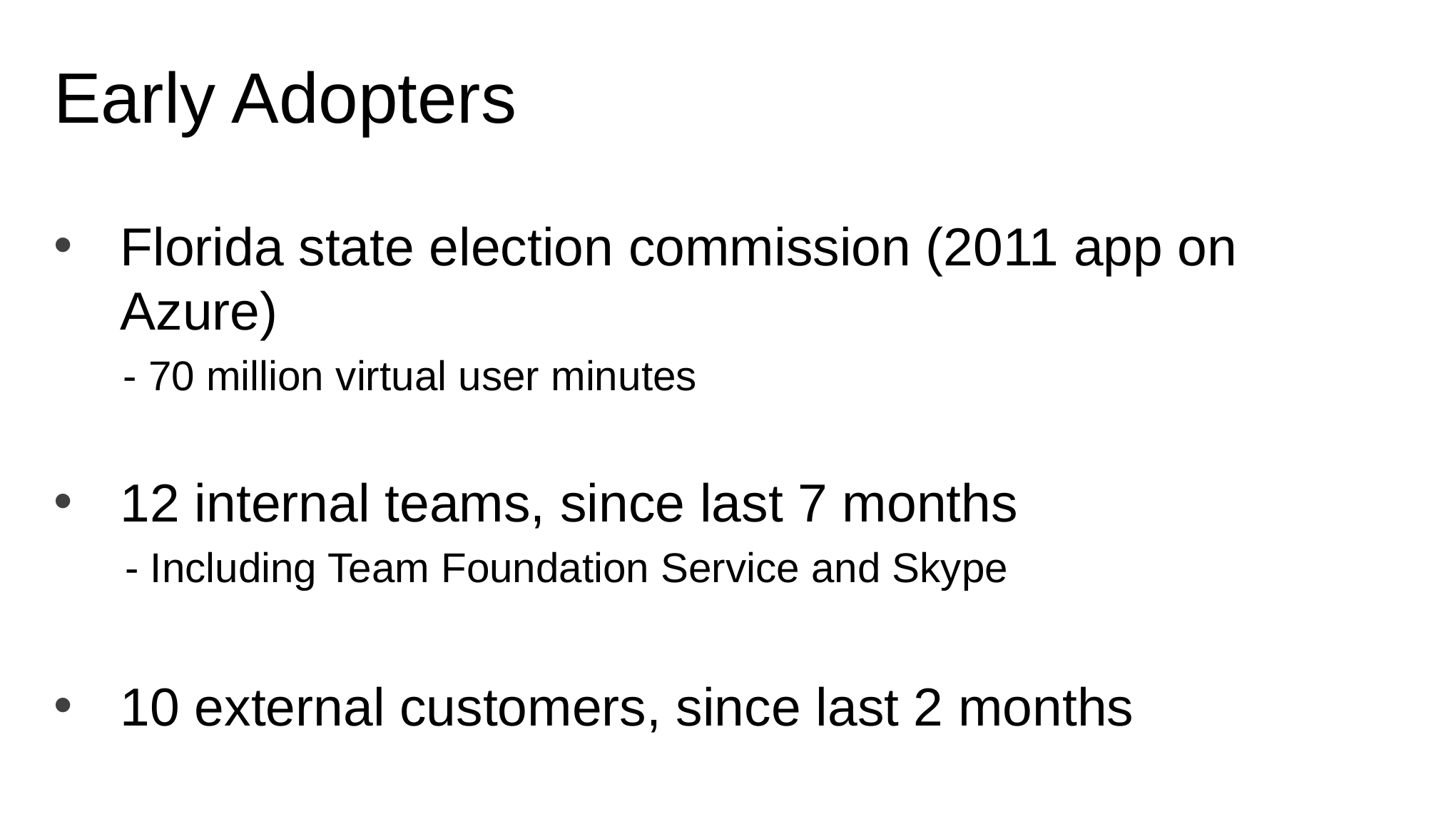

# Early Adopters
Florida state election commission (2011 app on Azure)
      - 70 million virtual user minutes

12 internal teams, since last 7 months
 - Including Team Foundation Service and Skype

10 external customers, since last 2 months